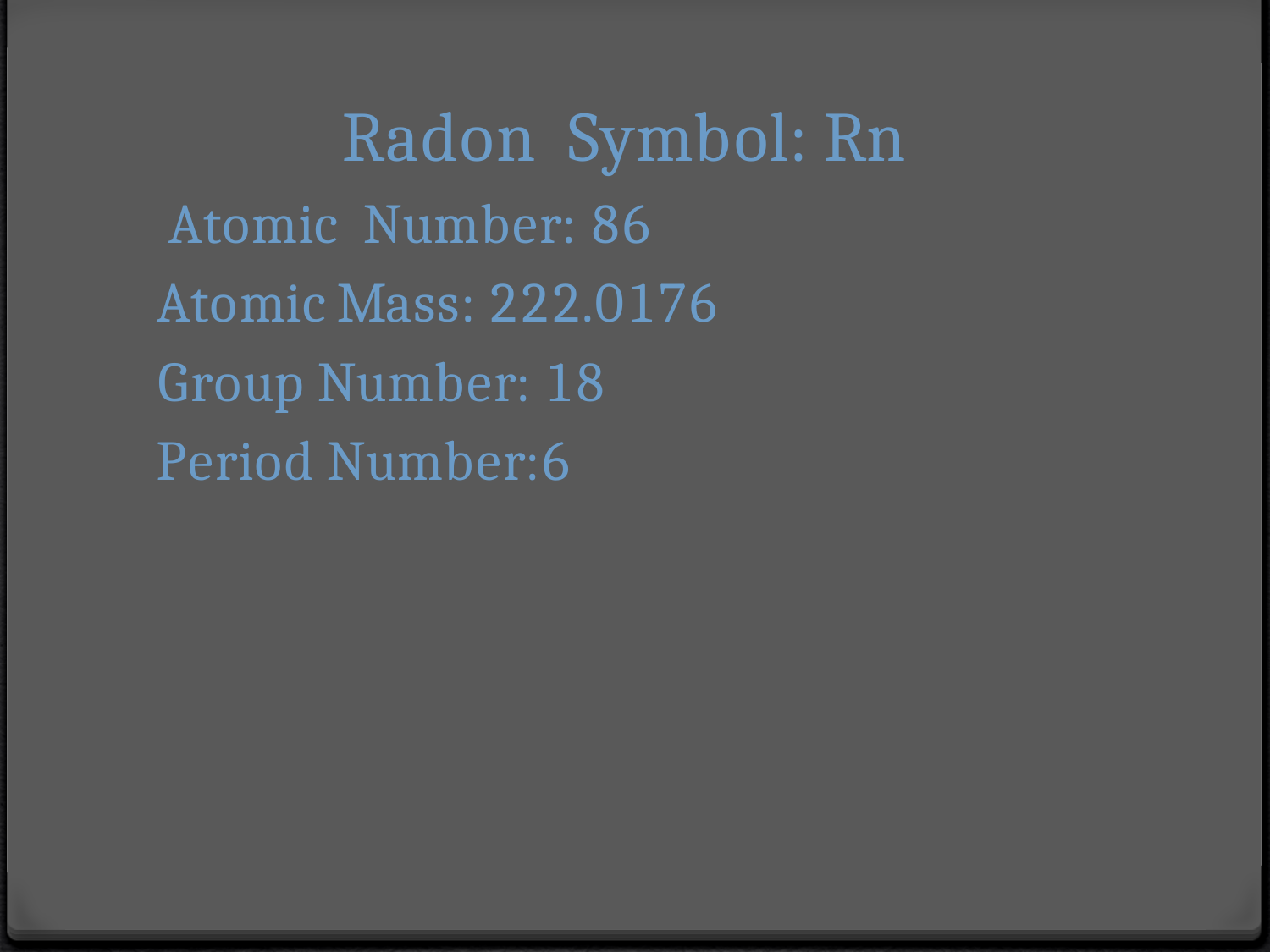

Radon  Symbol: Rn
    Atomic  Number: 86
   Atomic Mass: 222.0176
   Group Number: 18
   Period Number:6